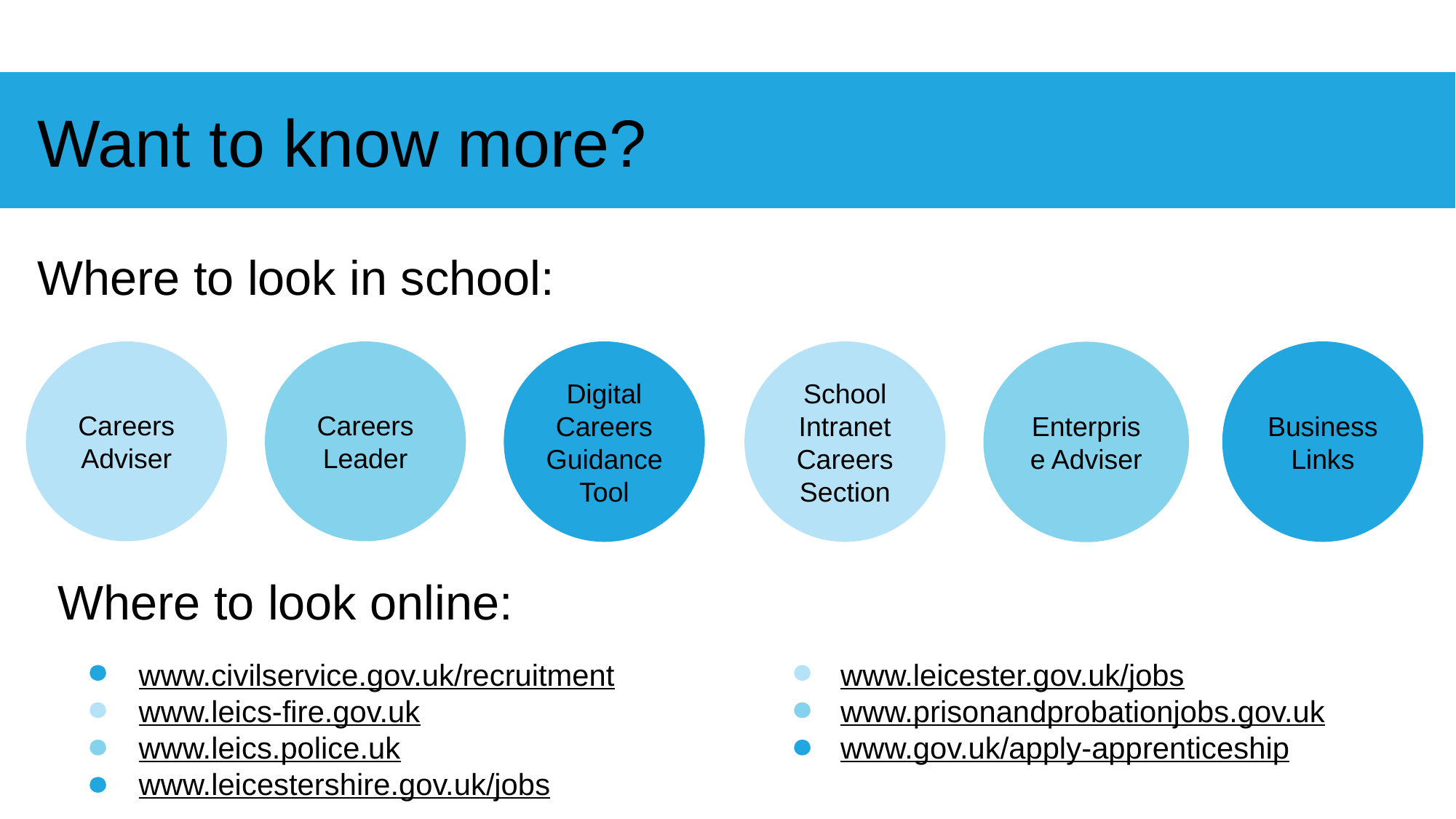

# Want to know more?
Where to look in school:
Careers Adviser
Careers Leader
School Intranet Careers Section
Business Links
Digital Careers Guidance Tool
Enterprise Adviser
Where to look online:
www.civilservice.gov.uk/recruitment
www.leics-fire.gov.uk
www.leics.police.uk
www.leicestershire.gov.uk/jobs
www.leicester.gov.uk/jobs
www.prisonandprobationjobs.gov.uk
www.gov.uk/apply-apprenticeship